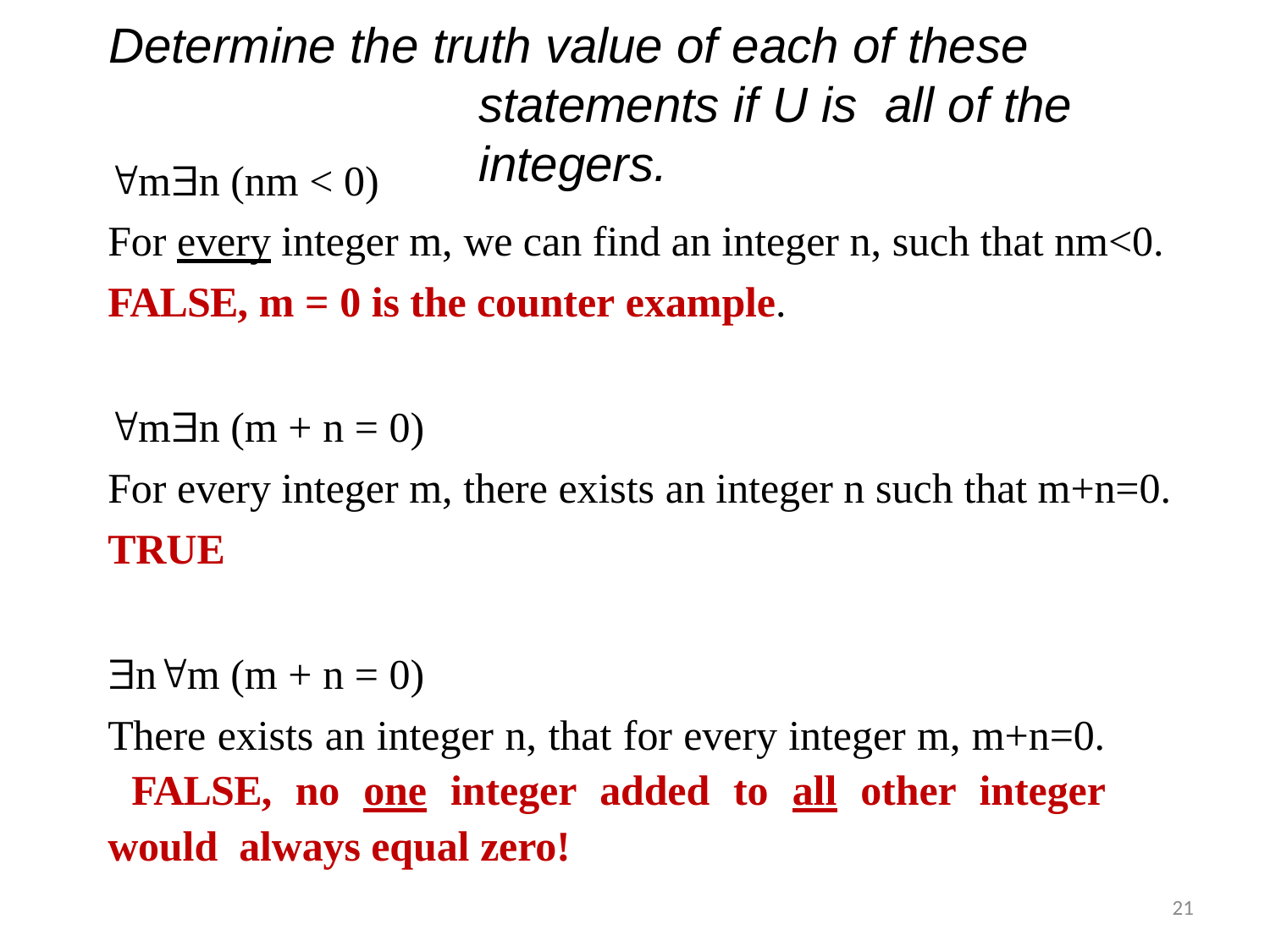

# Determine the truth value of each of these statements if U is  all of the integers.
∀m∃n (nm < 0)
For every integer m, we can find an integer n, such that nm<0.
FALSE, m = 0 is the counter example.

∀m∃n (m + n = 0)
For every integer m, there exists an integer n such that m+n=0.
TRUE

∃n∀m (m + n = 0)
There exists an integer n, that for every integer m, m+n=0.  FALSE, no one integer added to all other integer would  always equal zero!
21